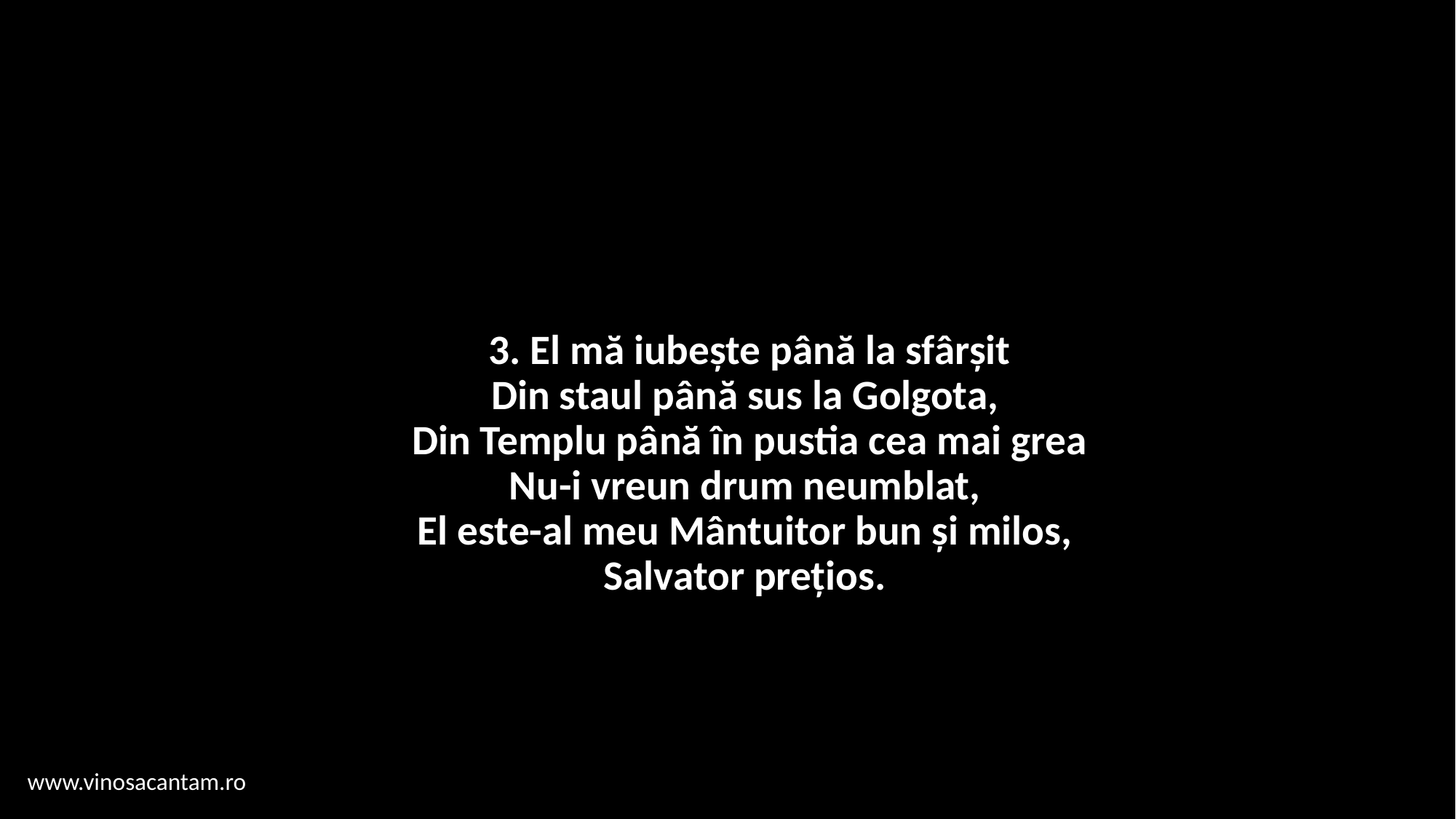

# 3. El mă iubește până la sfârșit Din staul până sus la Golgota, Din Templu până în pustia cea mai grea Nu-i vreun drum neumblat, El este-al meu Mântuitor bun și milos, Salvator prețios.
www.vinosacantam.ro